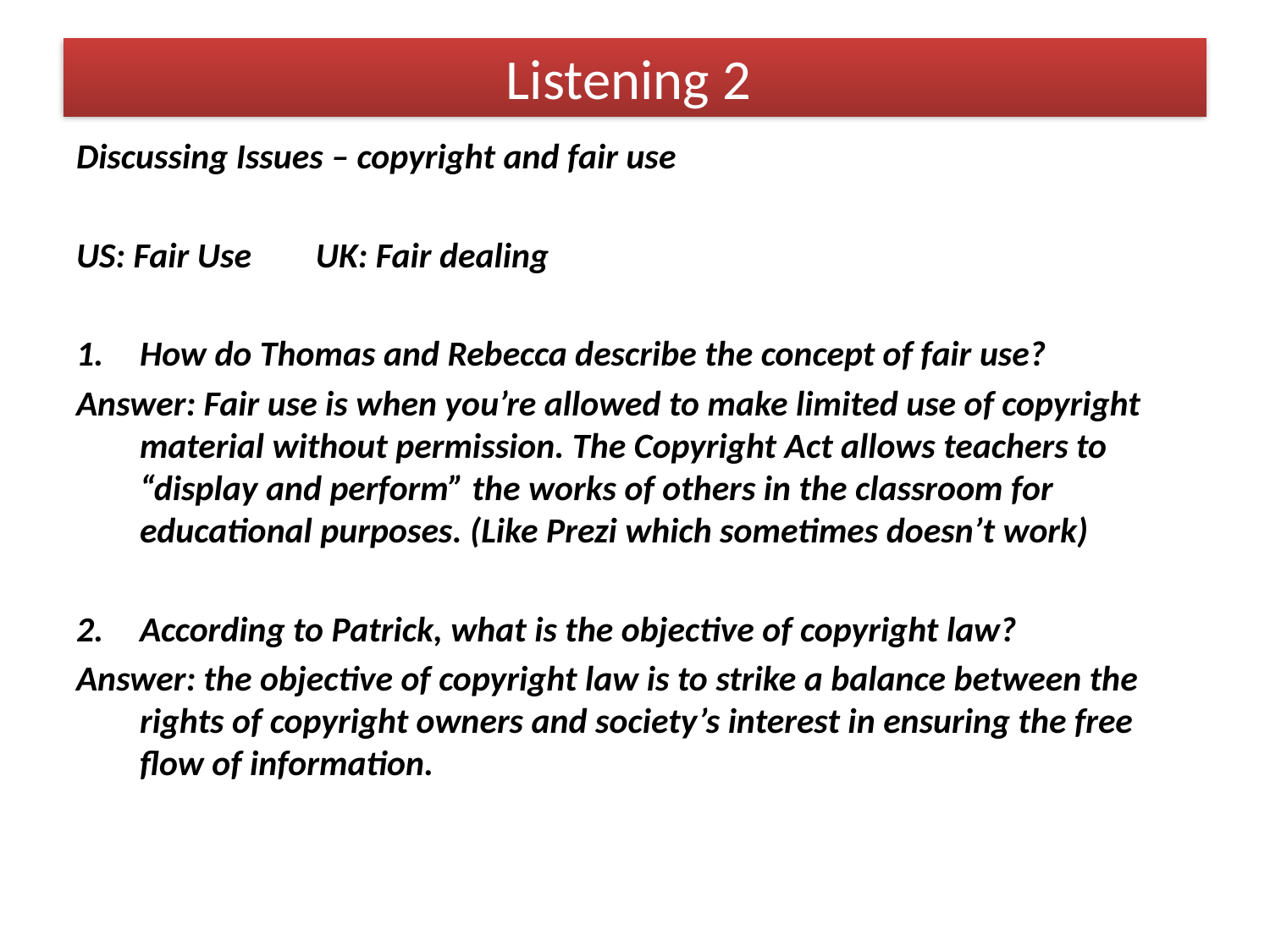

# Listening 2
Discussing Issues – copyright and fair use

US: Fair Use        UK: Fair dealing

How do Thomas and Rebecca describe the concept of fair use?
Answer: Fair use is when you’re allowed to make limited use of copyright material without permission. The Copyright Act allows teachers to “display and perform” the works of others in the classroom for educational purposes. (Like Prezi which sometimes doesn’t work)

According to Patrick, what is the objective of copyright law?
Answer: the objective of copyright law is to strike a balance between the rights of copyright owners and society’s interest in ensuring the free flow of information.